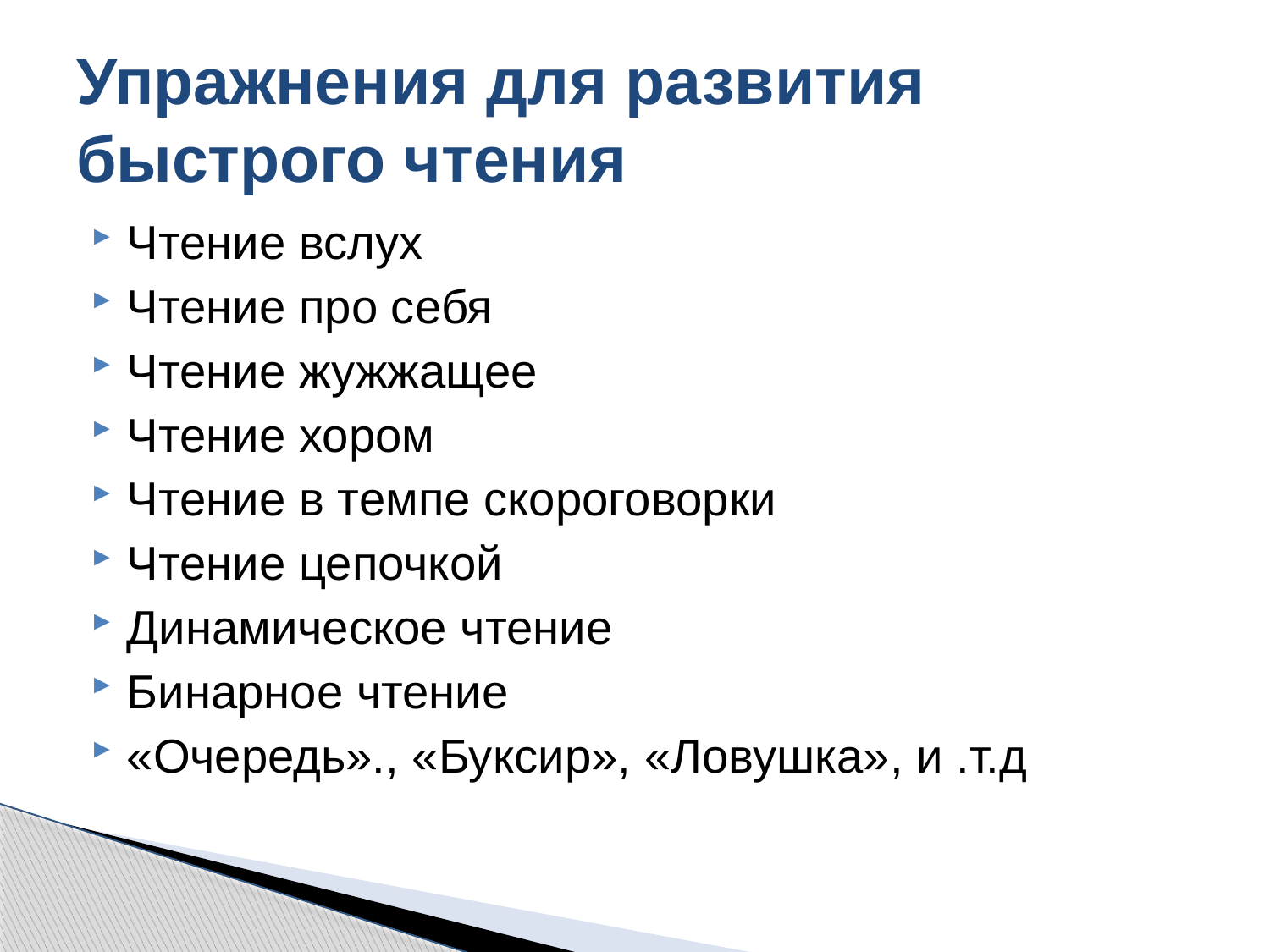

# Упражнения для развития быстрого чтения
Чтение вслух
Чтение про себя
Чтение жужжащее
Чтение хором
Чтение в темпе скороговорки
Чтение цепочкой
Динамическое чтение
Бинарное чтение
«Очередь»., «Буксир», «Ловушка», и .т.д